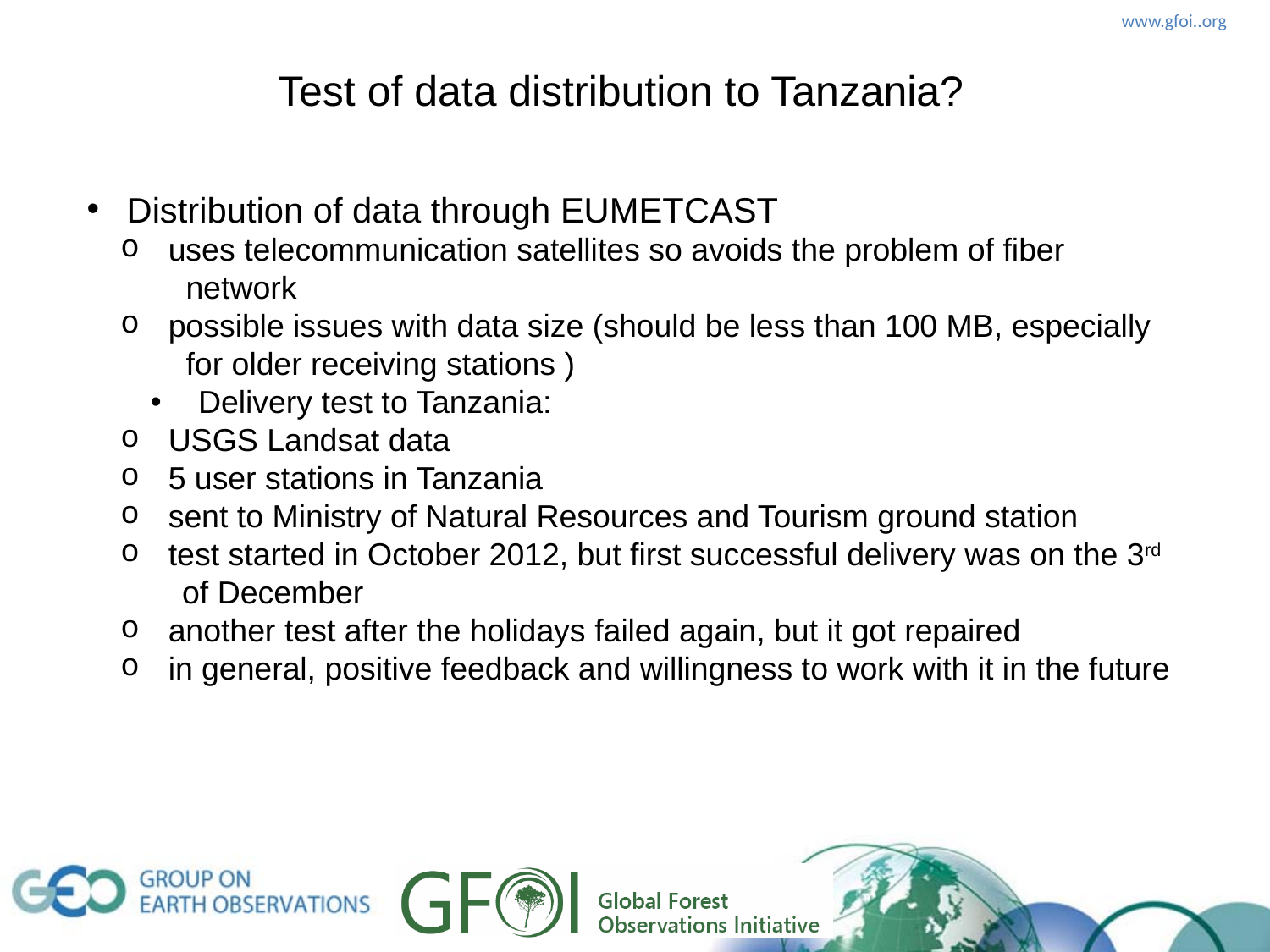

Test of data distribution to Tanzania?
 Distribution of data through EUMETCAST
  uses telecommunication satellites so avoids the problem of fiber
    network
  possible issues with data size (should be less than 100 MB, especially
    for older receiving stations )
  Delivery test to Tanzania:
  USGS Landsat data
  5 user stations in Tanzania
  sent to Ministry of Natural Resources and Tourism ground station
  test started in October 2012, but first successful delivery was on the 3rd
    of December
  another test after the holidays failed again, but it got repaired
  in general, positive feedback and willingness to work with it in the future